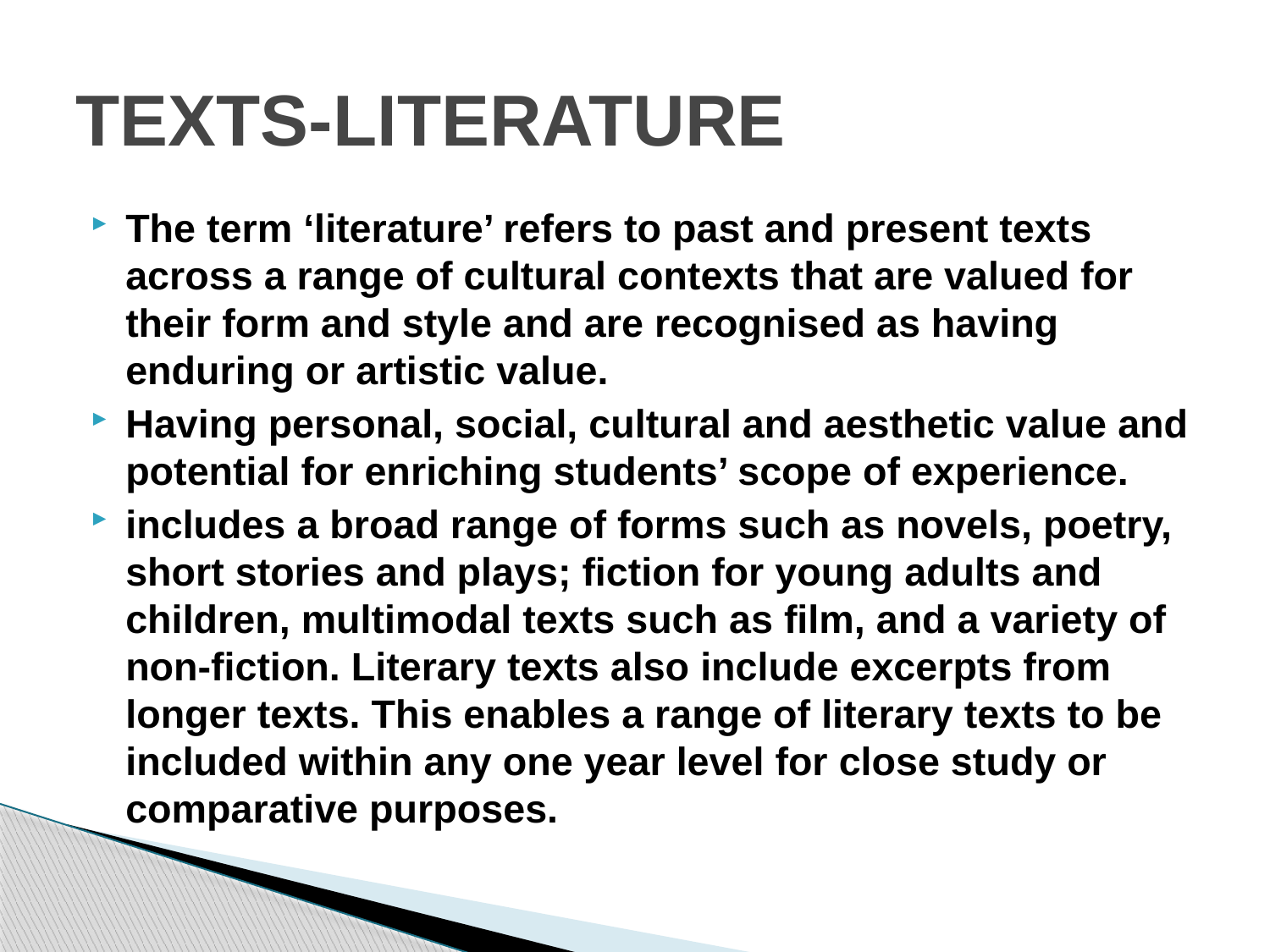

# TEXTS-LITERATURE
The term ‘literature’ refers to past and present texts across a range of cultural contexts that are valued for their form and style and are recognised as having enduring or artistic value.
Having personal, social, cultural and aesthetic value and potential for enriching students’ scope of experience.
includes a broad range of forms such as novels, poetry, short stories and plays; fiction for young adults and children, multimodal texts such as film, and a variety of non-fiction. Literary texts also include excerpts from longer texts. This enables a range of literary texts to be included within any one year level for close study or comparative purposes.